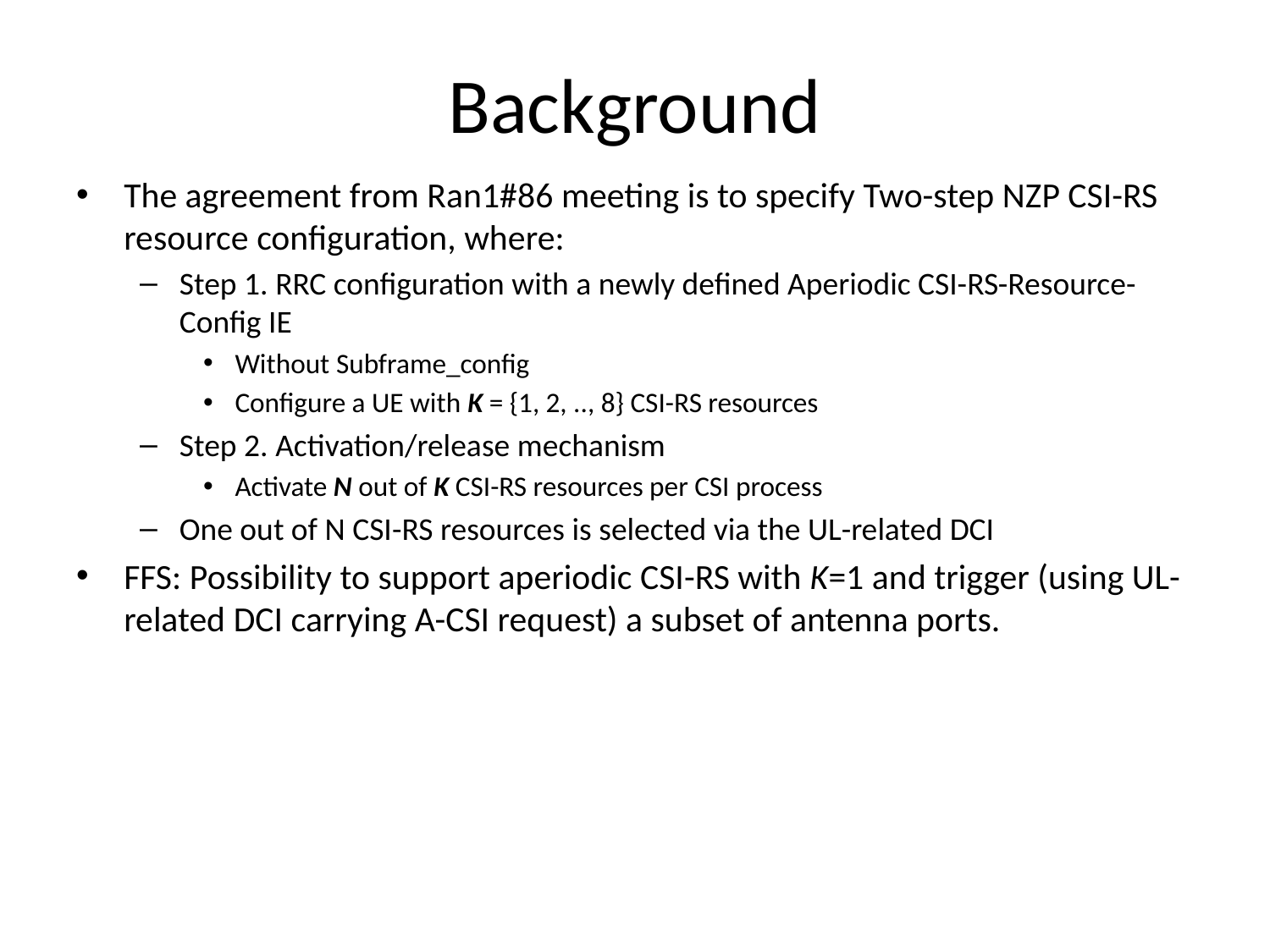

# Background
The agreement from Ran1#86 meeting is to specify Two-step NZP CSI-RS resource configuration, where:
Step 1. RRC configuration with a newly defined Aperiodic CSI-RS-Resource-Config IE
Without Subframe_config
Configure a UE with K = {1, 2, .., 8} CSI-RS resources
Step 2. Activation/release mechanism
Activate N out of K CSI-RS resources per CSI process
One out of N CSI-RS resources is selected via the UL-related DCI
FFS: Possibility to support aperiodic CSI-RS with K=1 and trigger (using UL-related DCI carrying A-CSI request) a subset of antenna ports.